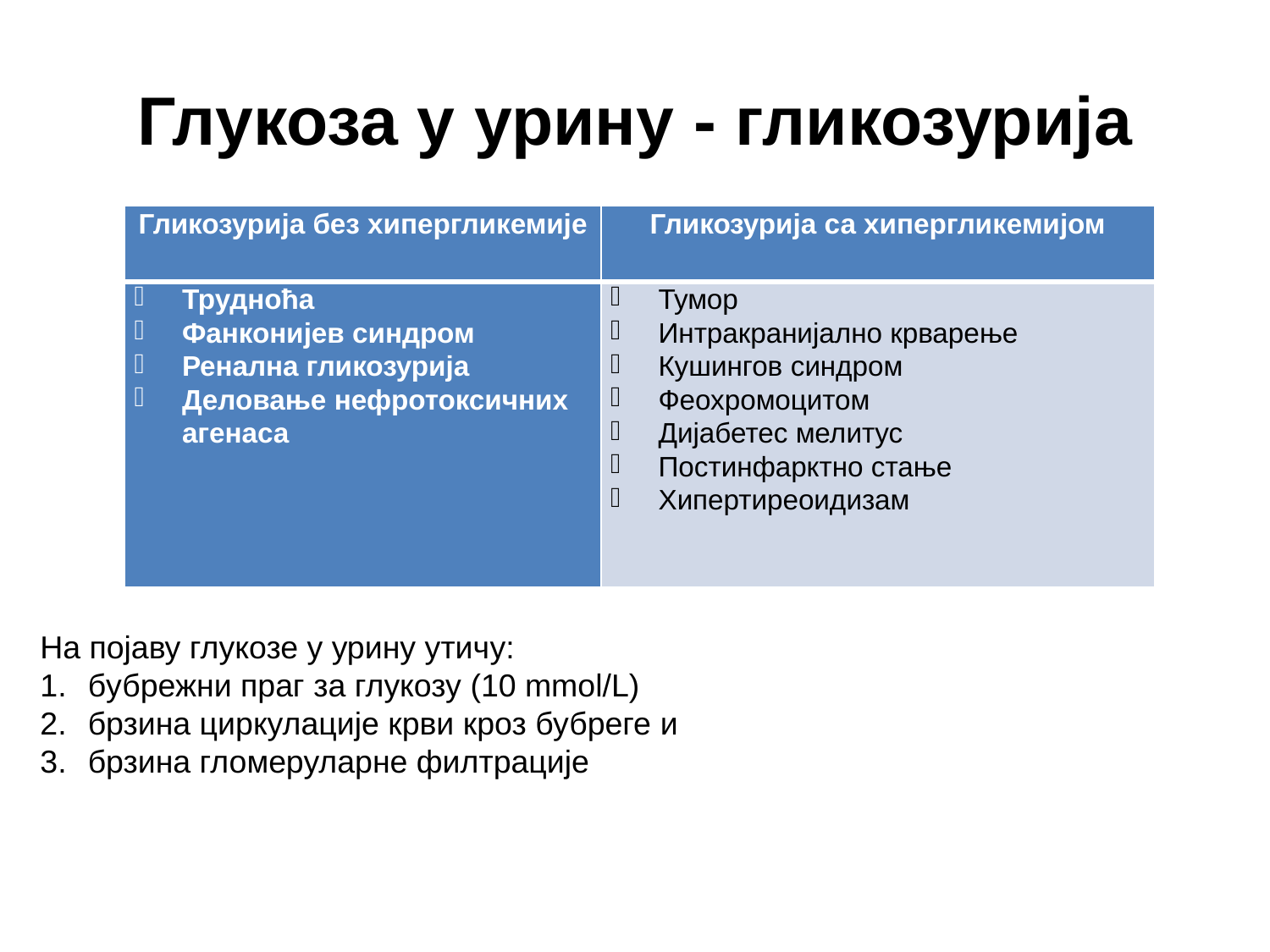

# Глукоза у урину - гликозурија
| Гликозурија без хипергликемије | Гликозурија са хипергликемијом |
| --- | --- |
| Трудноћа Фанконијев синдром Ренална гликозурија Деловање нефротоксичних агенаса | Тумор Интракранијално крварење Кушингов синдром Феохромоцитом Дијабетес мелитус Постинфарктно стање Хипертиреоидизам |
На појаву глукозе у урину утичу:
бубрежни праг за глукозу (10 mmol/L)
брзина циркулације крви кроз бубреге и
брзина гломеруларне филтрације